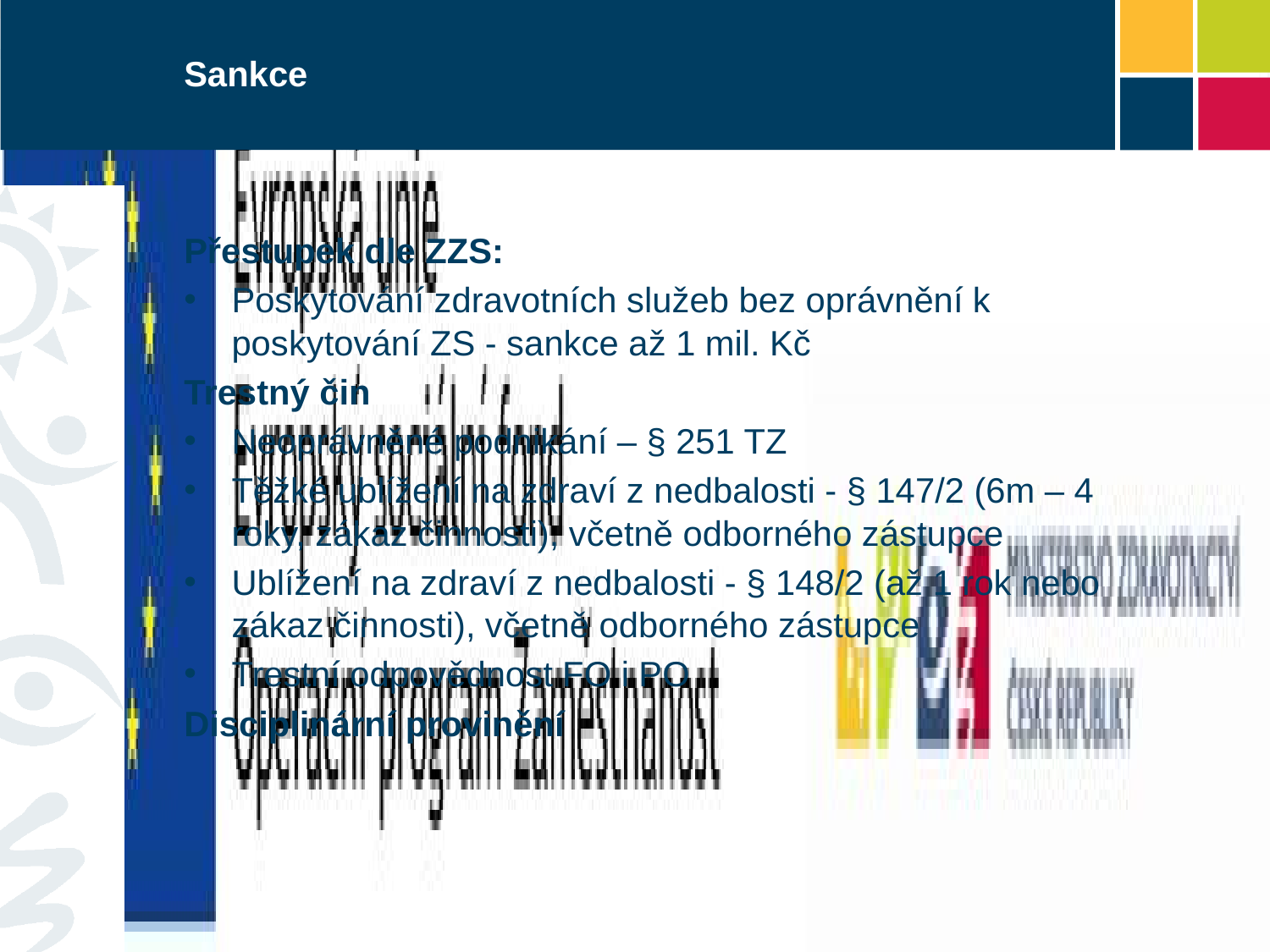

# Sankce
Přestupek dle ZZS:
Poskytování zdravotních služeb bez oprávnění k poskytování ZS - sankce až 1 mil. Kč
Trestný čin
Neoprávněné podnikání – § 251 TZ
Těžké ublížení na zdraví z nedbalosti - § 147/2 (6m – 4 roky, zákaz činnosti), včetně odborného zástupce
Ublížení na zdraví z nedbalosti - § 148/2 (až 1 rok nebo zákaz činnosti), včetně odborného zástupce
Trestní odpovědnost FO i PO
Disciplinární provinění